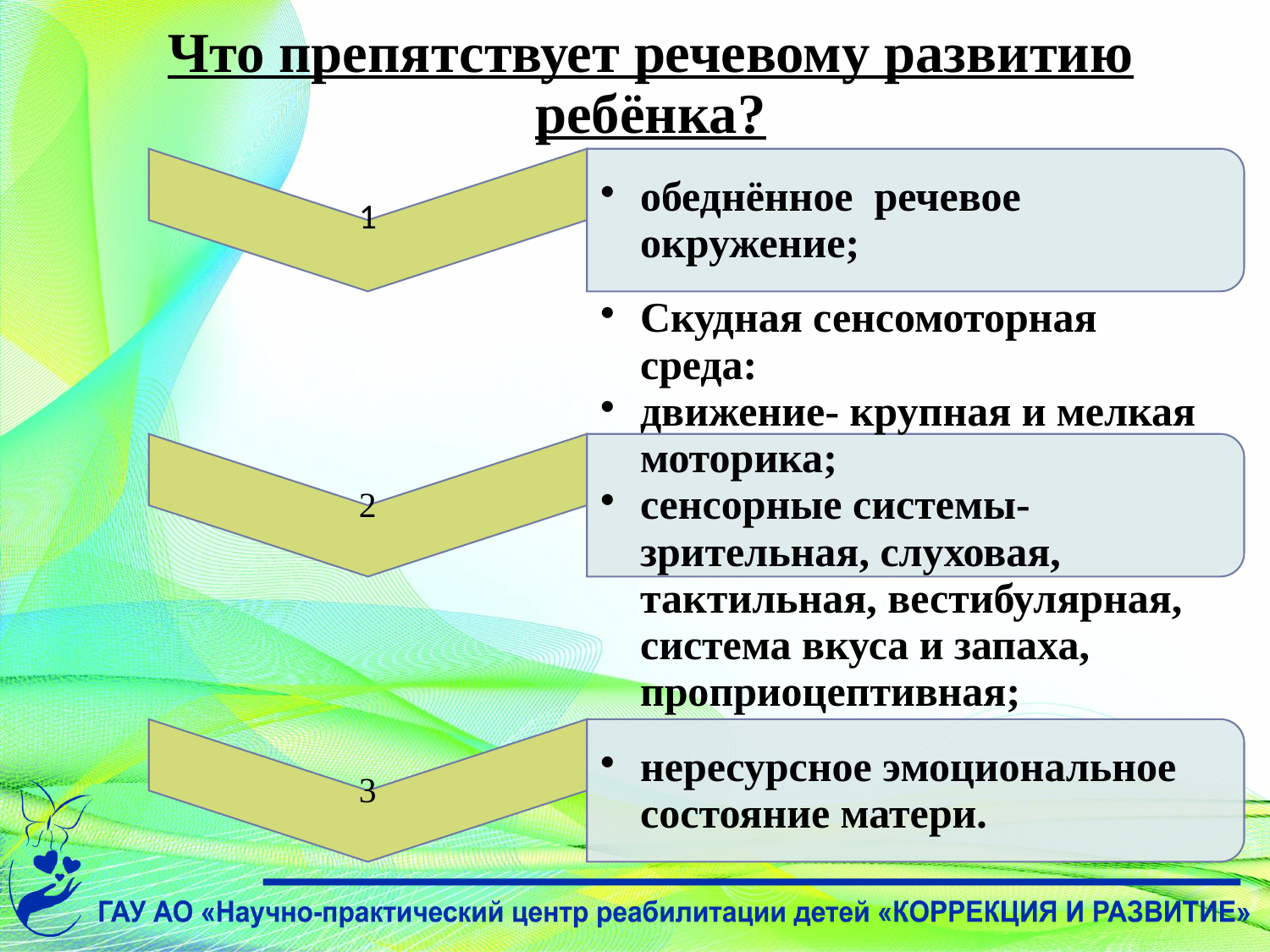

# Что препятствует речевому развитию ребёнка?
1
обеднённое  речевое окружение;
2
3
нересурсное эмоциональное состояние матери.
Скудная сенсомоторная среда:
сенсорные системы- зрительная, слуховая, тактильная, вестибулярная, система вкуса и запаха, проприоцептивная;
движение- крупная и мелкая моторика;